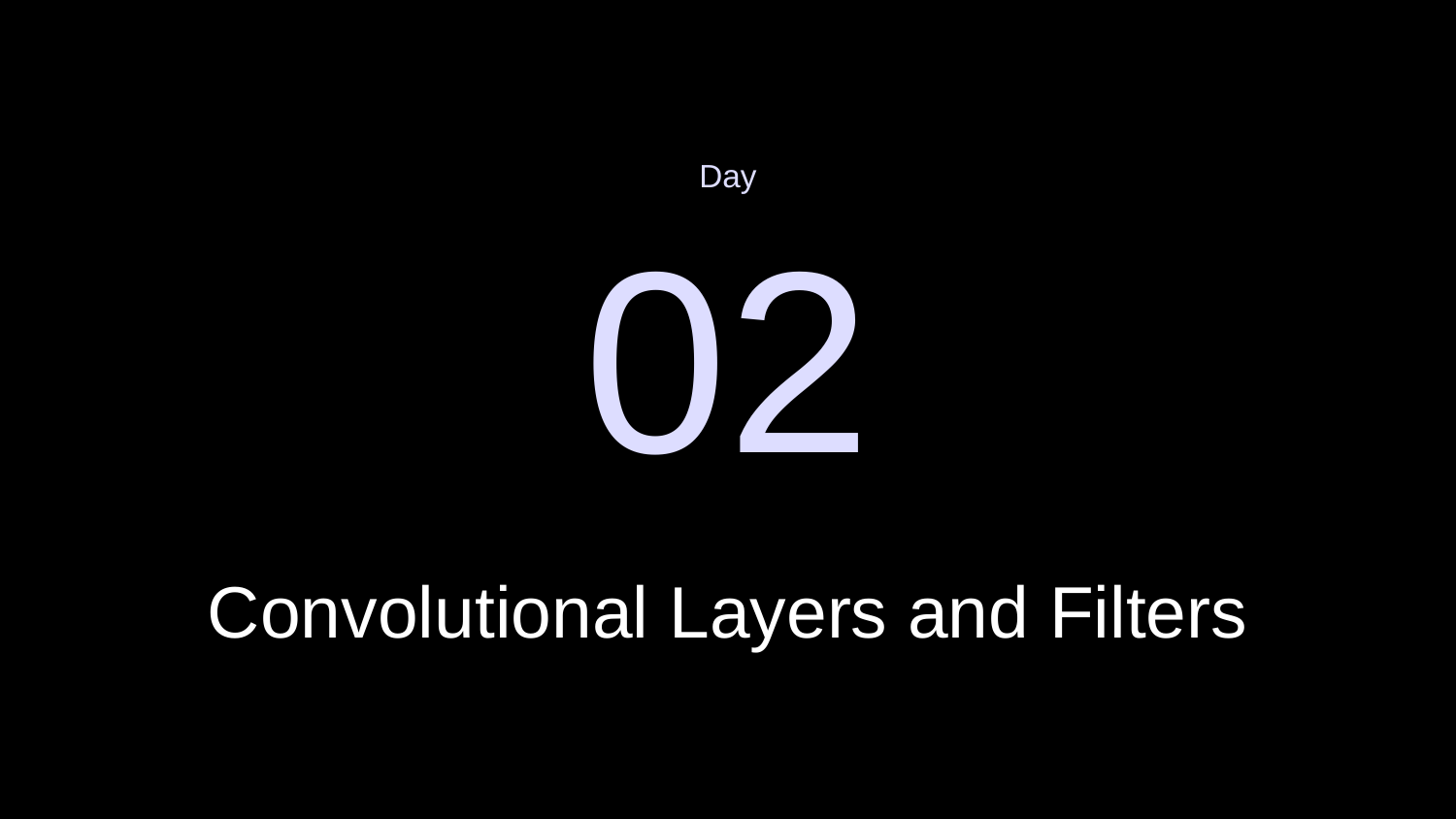

Day
02
# Convolutional Layers and Filters